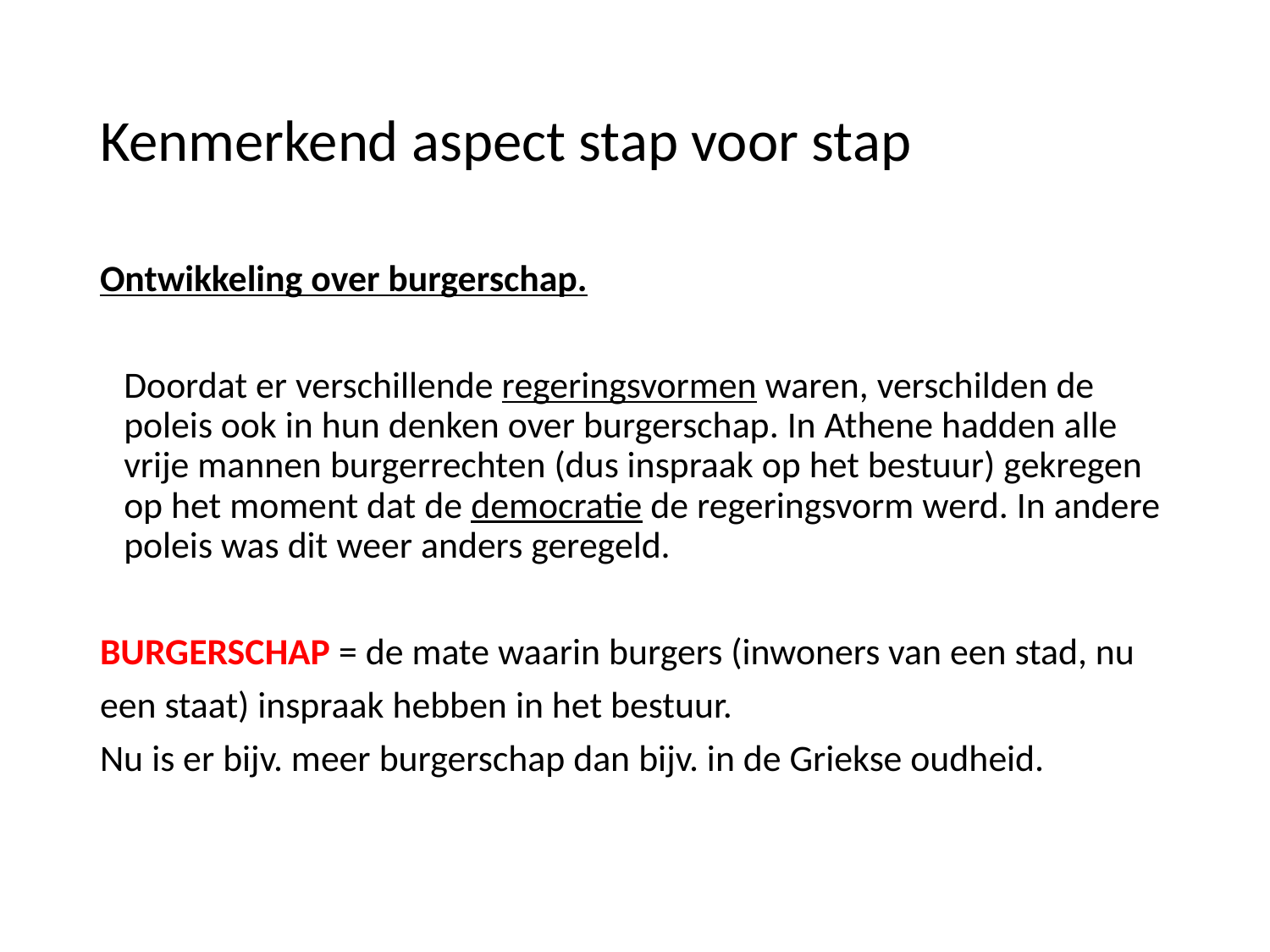

# Kenmerkend aspect stap voor stap
Ontwikkeling over burgerschap.

	Doordat er verschillende regeringsvormen waren, verschilden de poleis ook in hun denken over burgerschap. In Athene hadden alle vrije mannen burgerrechten (dus inspraak op het bestuur) gekregen op het moment dat de democratie de regeringsvorm werd. In andere poleis was dit weer anders geregeld.

BURGERSCHAP = de mate waarin burgers (inwoners van een stad, nu
een staat) inspraak hebben in het bestuur.
Nu is er bijv. meer burgerschap dan bijv. in de Griekse oudheid.